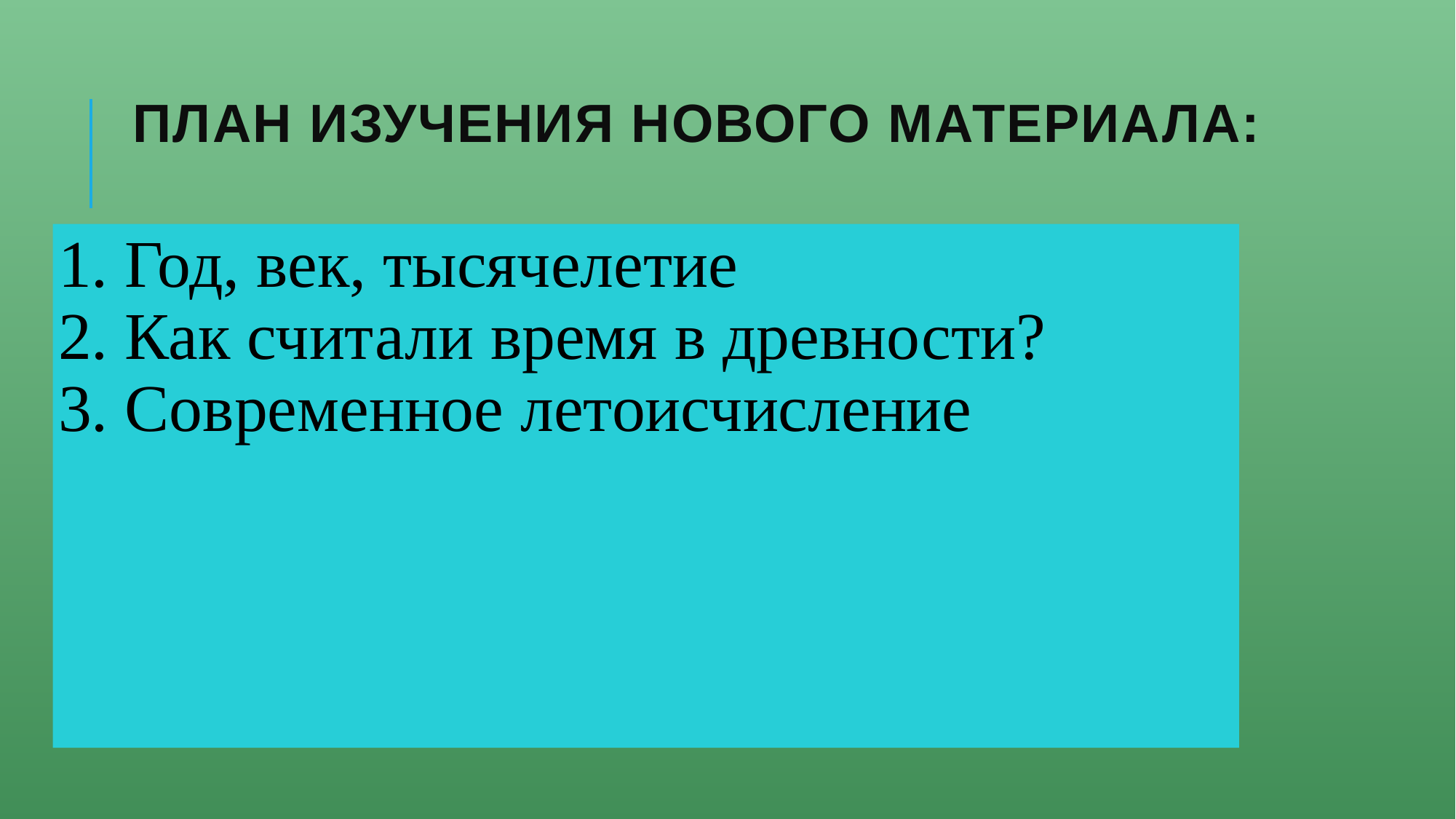

# План изучения нового материала:
1. Год, век, тысячелетие
2. Как считали время в древности?
3. Современное летоисчисление